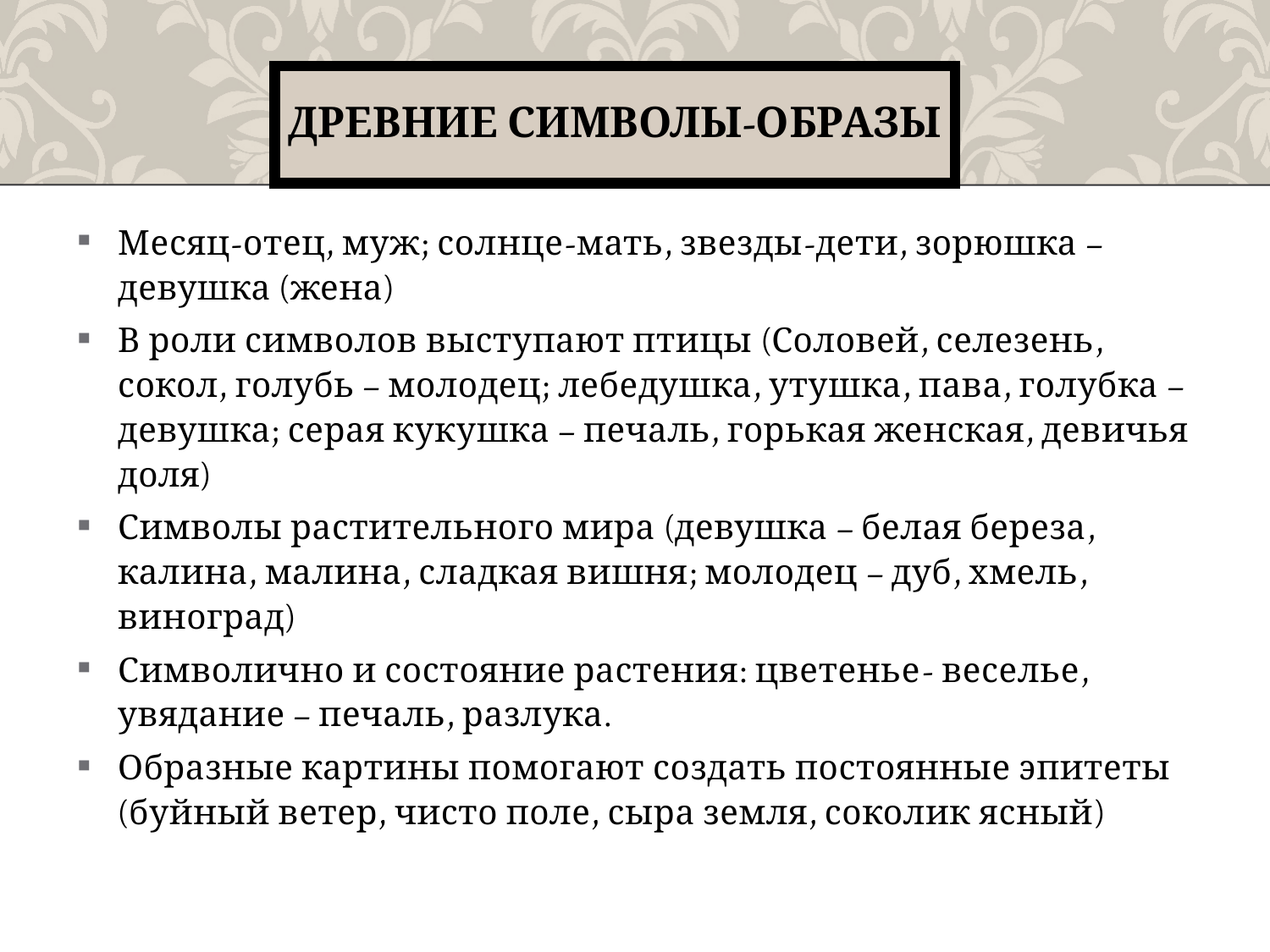

# Древние символы-образы
Месяц-отец, муж; солнце-мать, звезды-дети, зорюшка – девушка (жена)
В роли символов выступают птицы (Соловей, селезень, сокол, голубь – молодец; лебедушка, утушка, пава, голубка – девушка; серая кукушка – печаль, горькая женская, девичья доля)
Символы растительного мира (девушка – белая береза, калина, малина, сладкая вишня; молодец – дуб, хмель, виноград)
Символично и состояние растения: цветенье- веселье, увядание – печаль, разлука.
Образные картины помогают создать постоянные эпитеты (буйный ветер, чисто поле, сыра земля, соколик ясный)